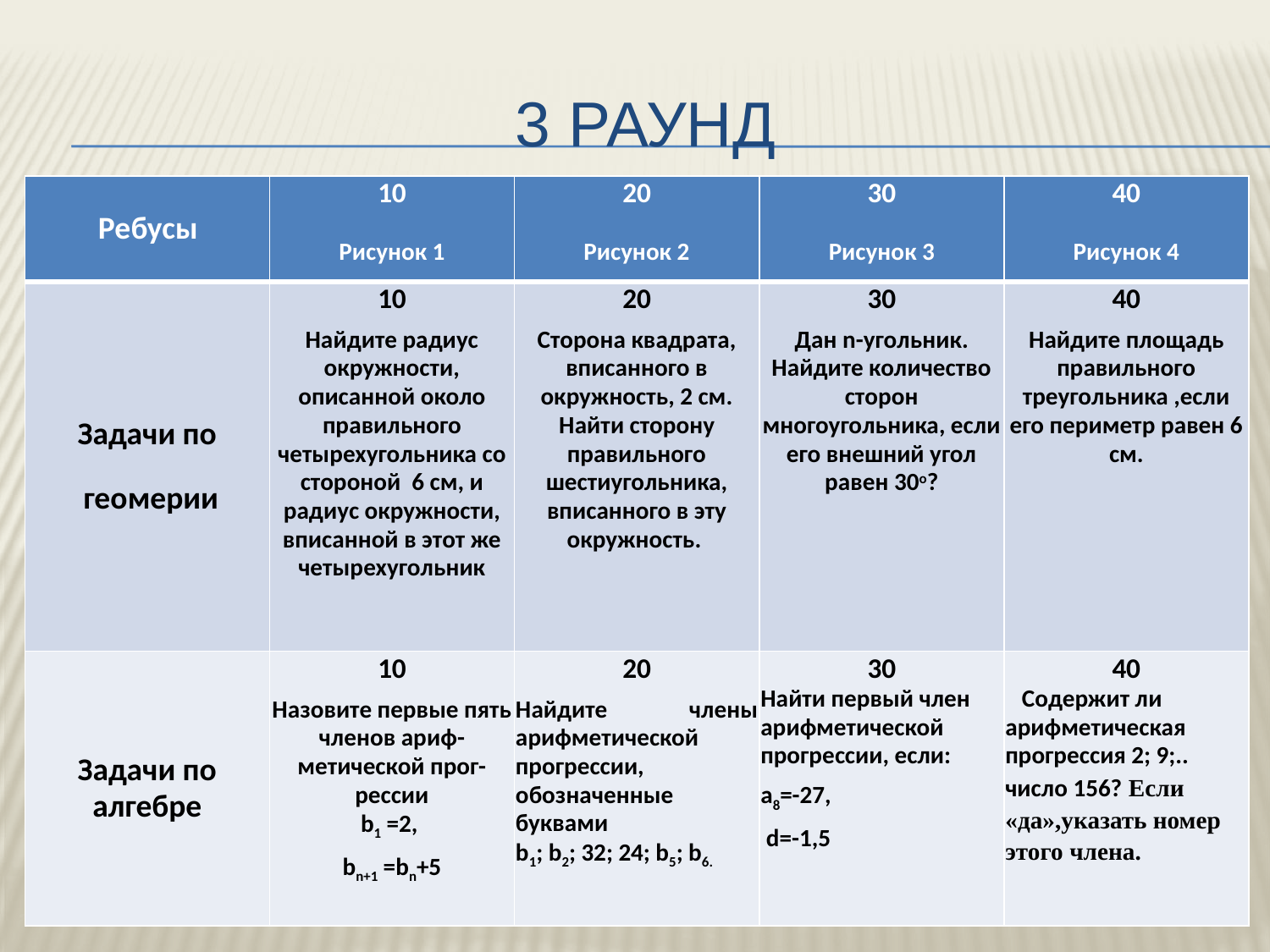

# 3 раунд
| Ребусы | 10 Рисунок 1 | 20 Рисунок 2 | 30 Рисунок 3 | 40 Рисунок 4 |
| --- | --- | --- | --- | --- |
| Задачи по геомерии | 10 Найдите радиус окружности, описанной около правильного четырехугольника со стороной 6 см, и радиус окружности, вписанной в этот же четырехугольник | 20 Сторона квадрата, вписанного в окружность, 2 см. Найти сторону правильного шестиугольника, вписанного в эту окружность. | 30 Дан n-угольник. Найдите количество сторон многоугольника, если его внешний угол равен 30о? | 40 Найдите площадь правильного треугольника ,если его периметр равен 6 см. |
| Задачи по алгебре | 10 Назовите первые пять членов ариф-метической прог-рессии b1 =2, bn+1 =bn+5 | 20 Найдите члены арифметической прогрессии, обозначенные буквами b1; b2; 32; 24; b5; b6. | 30 Найти первый член арифметической прогрессии, если: а8=-27, d=-1,5 | 40 Содержит ли арифметическая прогрессия 2; 9;.. число 156? Если «да»,указать номер этого члена. |